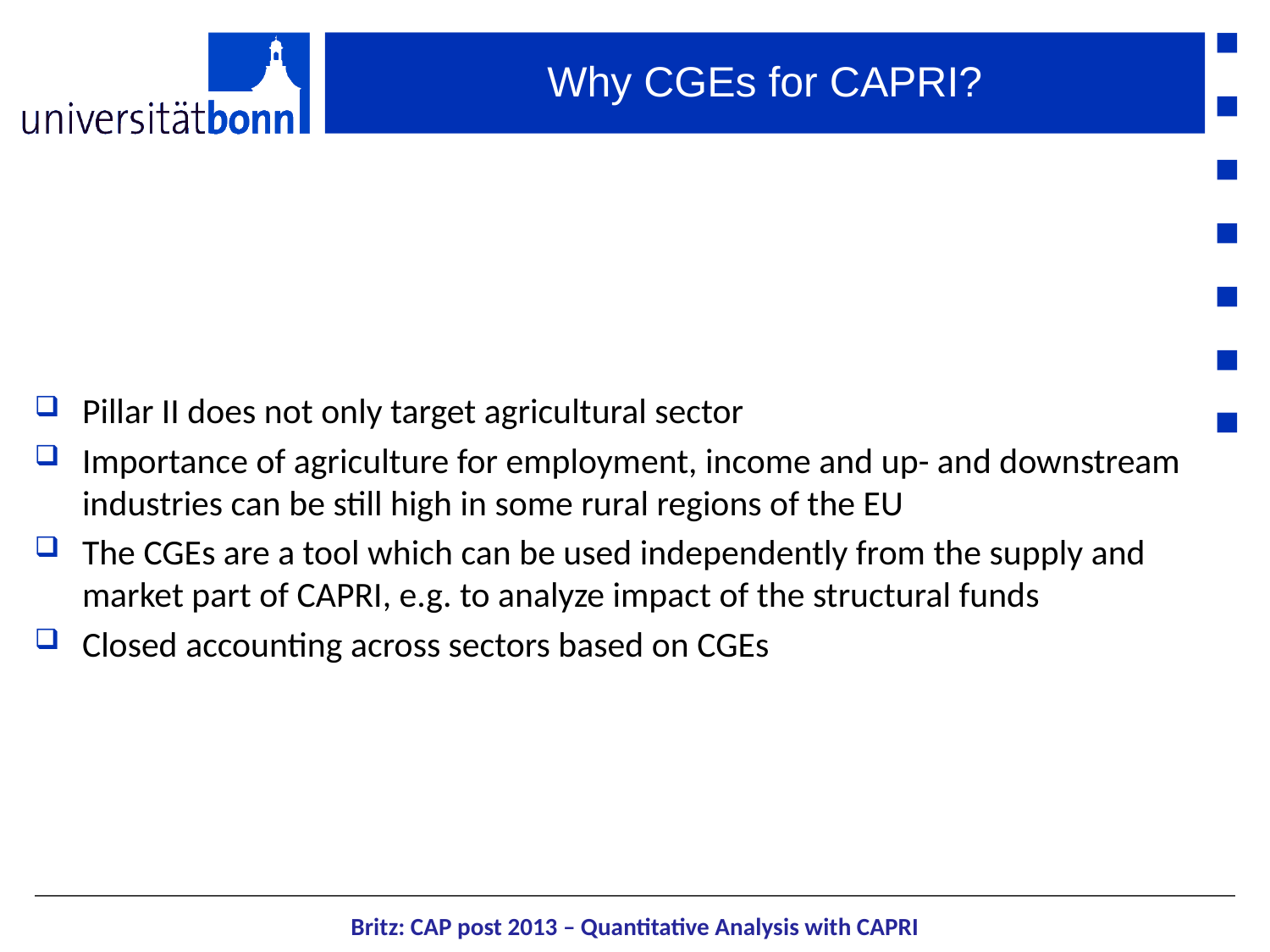

# Why CGEs for CAPRI?
Pillar II does not only target agricultural sector
Importance of agriculture for employment, income and up- and downstream industries can be still high in some rural regions of the EU
The CGEs are a tool which can be used independently from the supply and market part of CAPRI, e.g. to analyze impact of the structural funds
Closed accounting across sectors based on CGEs
Britz: CAP post 2013 – Quantitative Analysis with CAPRI